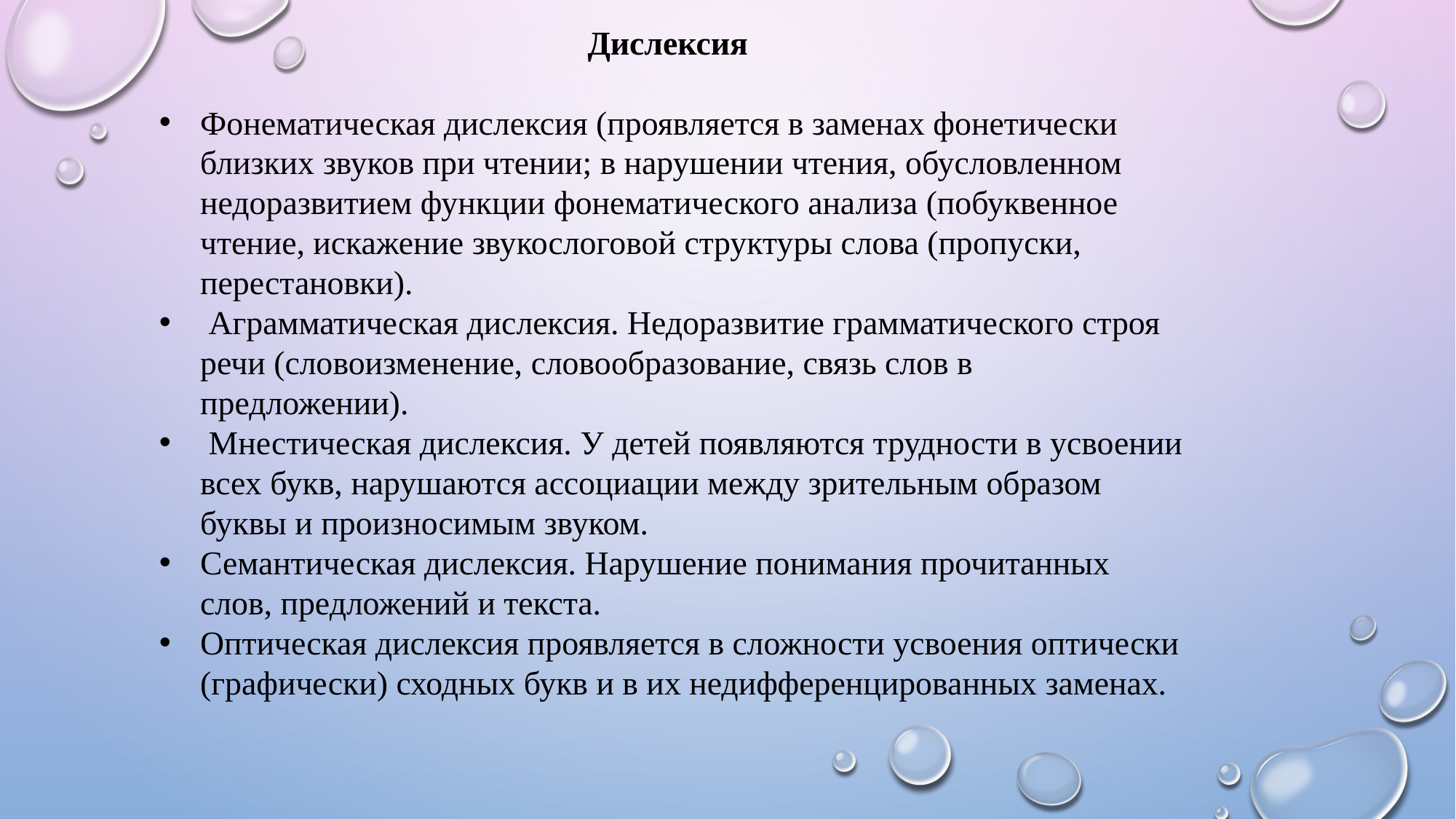

Дислексия

Фонематическая дислексия (проявляется в заменах фонетически близких звуков при чтении; в нарушении чтения, обусловленном недоразвитием функции фонематического анализа (побуквенное чтение, искажение звукослоговой структуры слова (пропуски, перестановки).
 Аграмматическая дислексия. Недоразвитие грамматического строя речи (словоизменение, словообразование, связь слов в предложении).
 Мнестическая дислексия. У детей появляются трудности в усвоении всех букв, нарушаются ассоциации между зрительным образом буквы и произносимым звуком.
Семантическая дислексия. Нарушение понимания прочитанных слов, предложений и текста.
Оптическая дислексия проявляется в сложности усвоения оптически (графически) сходных букв и в их недифференцированных заменах.